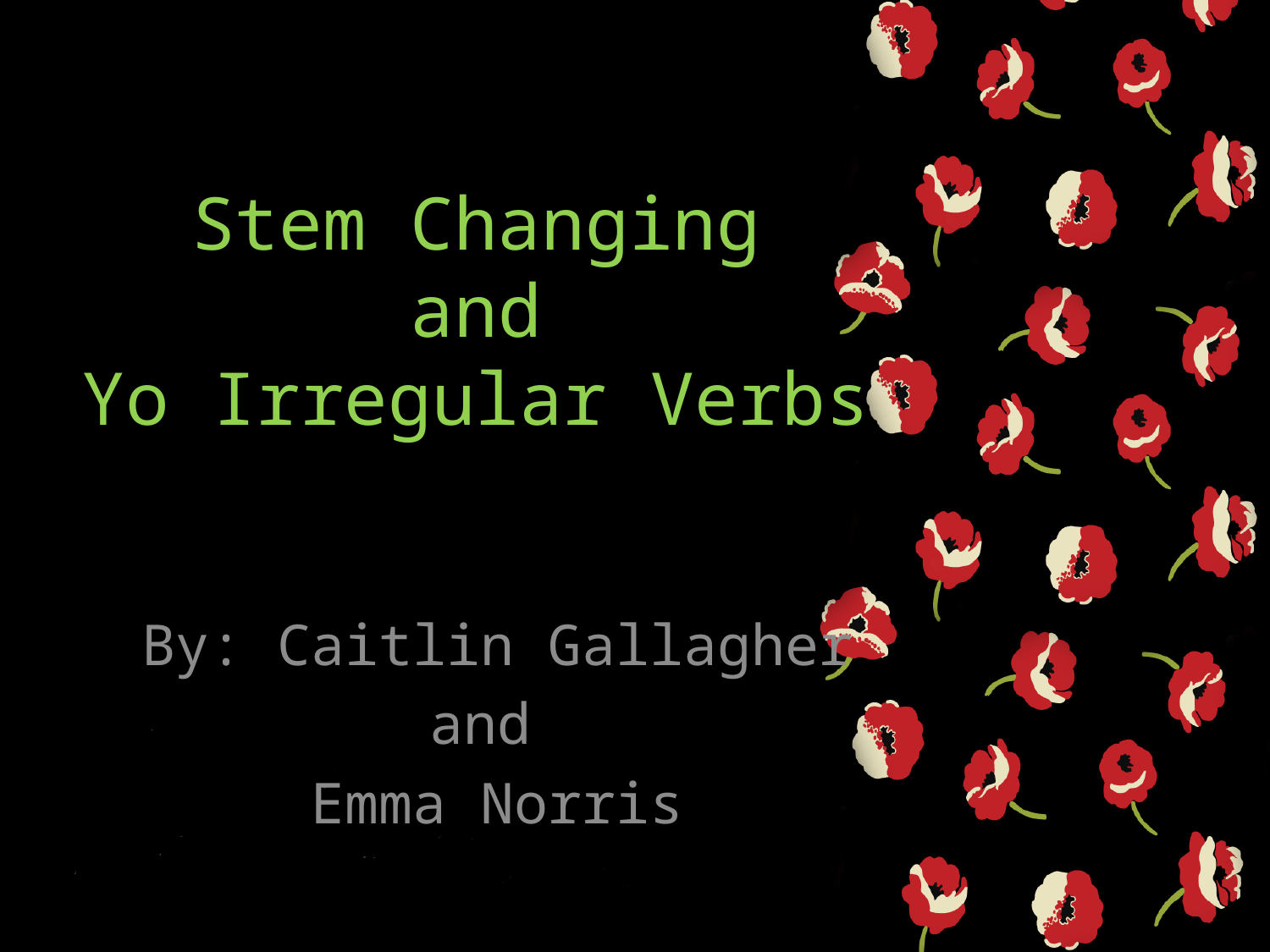

# Stem Changing and Yo Irregular Verbs
By: Caitlin Gallagher
and
Emma Norris